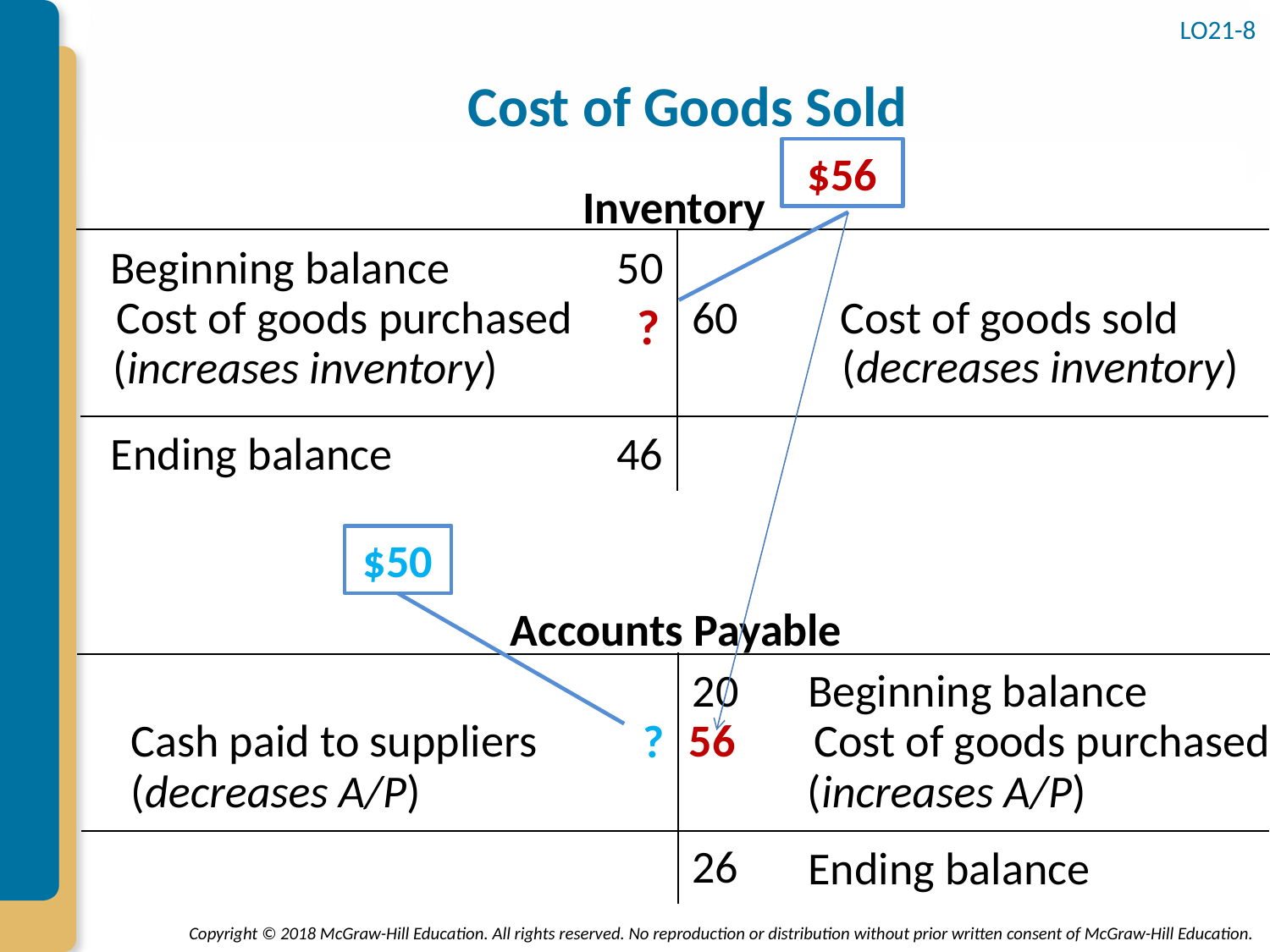

# Cost of Goods Sold
LO21-8
$56
Inventory
Beginning balance
50
Cost of goods purchased
60
Cost of goods sold
?
(decreases inventory)
(increases inventory)
Ending balance
46
$50
Accounts Payable
20
Beginning balance
Cash paid to suppliers
56
Cost of goods purchased
?
(decreases A/P)
(increases A/P)
26
Ending balance